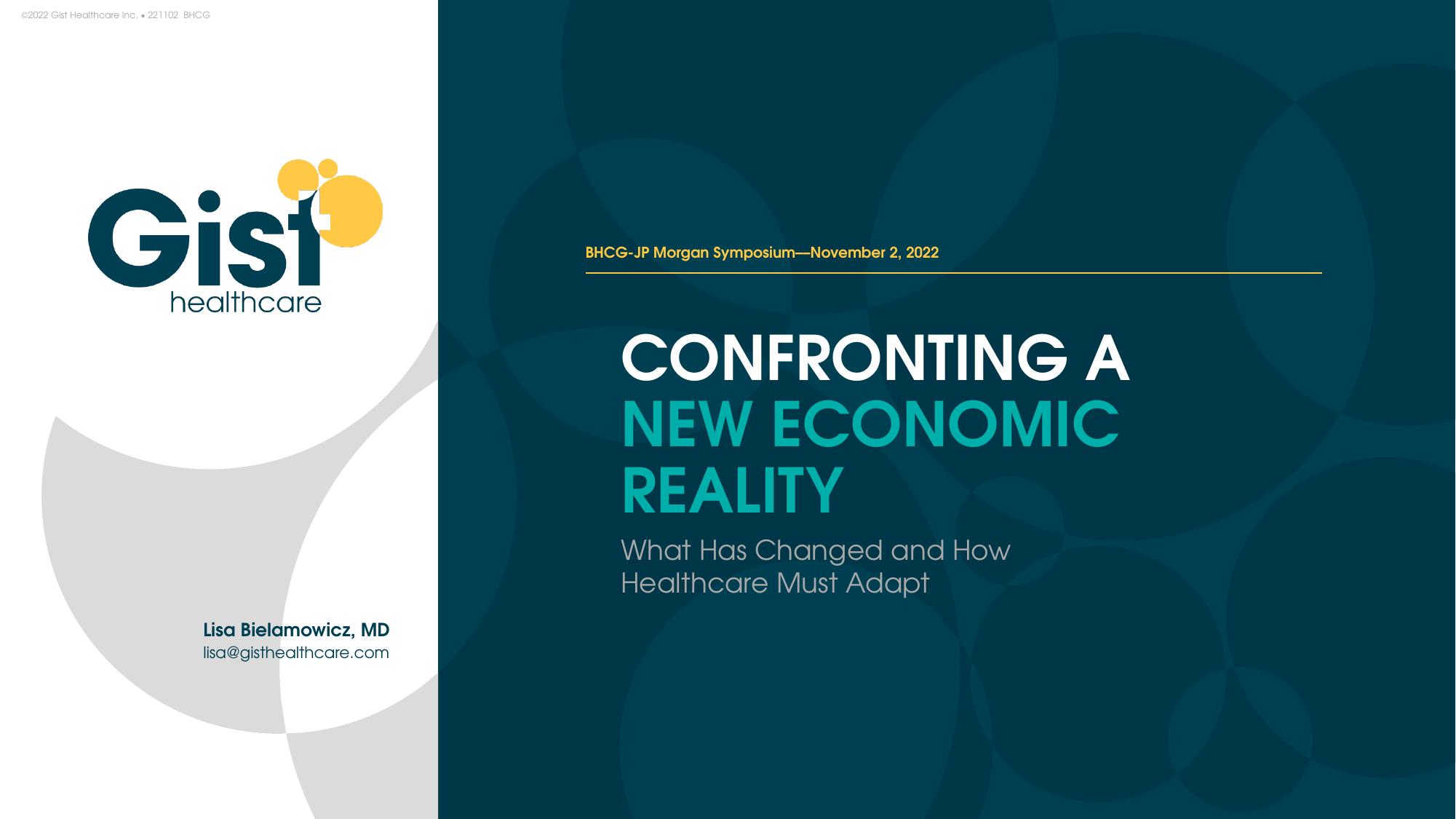

BHCG-JP Morgan Symposium––November 2, 2022
# Confronting a New economic reality
What Has Changed and How Healthcare Must Adapt
Lisa Bielamowicz, MD
lisa@gisthealthcare.com